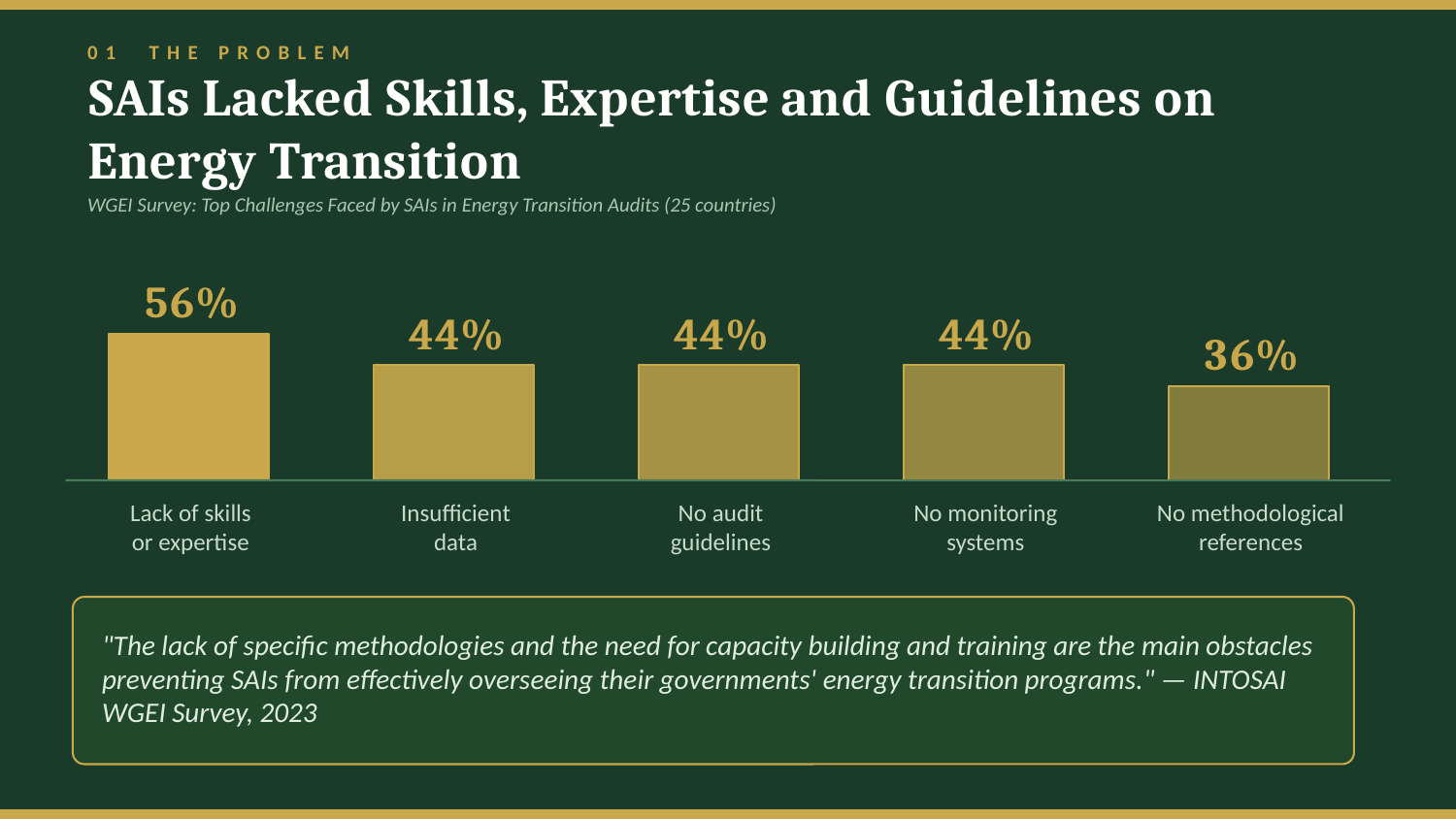

01  THE PROBLEM
SAIs Lacked Skills, Expertise and Guidelines on Energy Transition
WGEI Survey: Top Challenges Faced by SAIs in Energy Transition Audits (25 countries)
56%
44%
44%
44%
36%

Lack of skills
or expertise
Insufficient
data
No audit
guidelines
No monitoring
systems
No methodological
references

"The lack of specific methodologies and the need for capacity building and training are the main obstacles preventing SAIs from effectively overseeing their governments' energy transition programs." — INTOSAI WGEI Survey, 2023